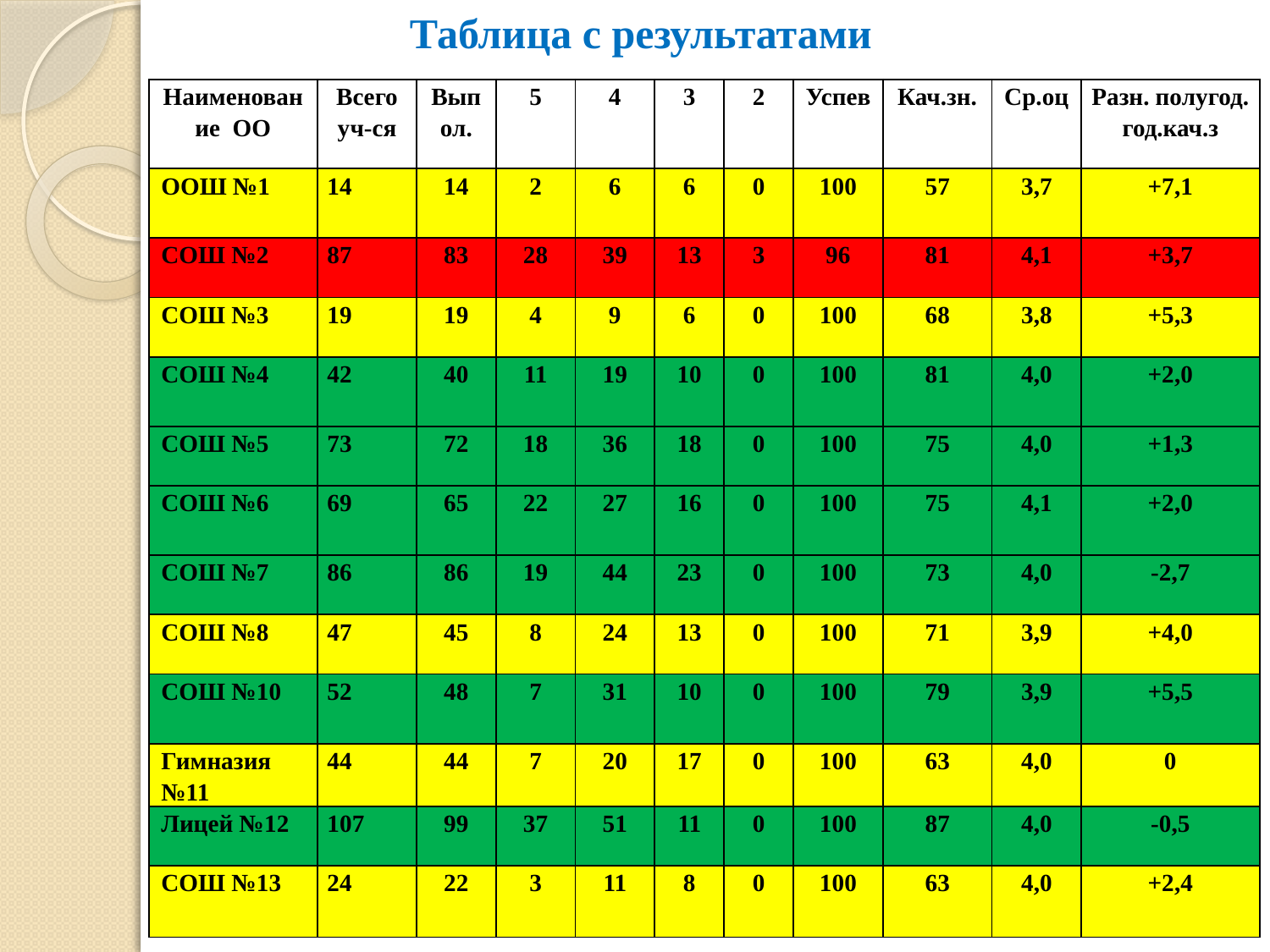

# Таблица с результатами
| Наименование ОО | Всего уч-ся | Выпол. | 5 | 4 | 3 | 2 | Успев | Кач.зн. | Ср.оц | Разн. полугод. год.кач.з |
| --- | --- | --- | --- | --- | --- | --- | --- | --- | --- | --- |
| ООШ №1 | 14 | 14 | 2 | 6 | 6 | 0 | 100 | 57 | 3,7 | +7,1 |
| СОШ №2 | 87 | 83 | 28 | 39 | 13 | 3 | 96 | 81 | 4,1 | +3,7 |
| СОШ №3 | 19 | 19 | 4 | 9 | 6 | 0 | 100 | 68 | 3,8 | +5,3 |
| СОШ №4 | 42 | 40 | 11 | 19 | 10 | 0 | 100 | 81 | 4,0 | +2,0 |
| СОШ №5 | 73 | 72 | 18 | 36 | 18 | 0 | 100 | 75 | 4,0 | +1,3 |
| СОШ №6 | 69 | 65 | 22 | 27 | 16 | 0 | 100 | 75 | 4,1 | +2,0 |
| СОШ №7 | 86 | 86 | 19 | 44 | 23 | 0 | 100 | 73 | 4,0 | -2,7 |
| СОШ №8 | 47 | 45 | 8 | 24 | 13 | 0 | 100 | 71 | 3,9 | +4,0 |
| СОШ №10 | 52 | 48 | 7 | 31 | 10 | 0 | 100 | 79 | 3,9 | +5,5 |
| Гимназия №11 | 44 | 44 | 7 | 20 | 17 | 0 | 100 | 63 | 4,0 | 0 |
| Лицей №12 | 107 | 99 | 37 | 51 | 11 | 0 | 100 | 87 | 4,0 | -0,5 |
| СОШ №13 | 24 | 22 | 3 | 11 | 8 | 0 | 100 | 63 | 4,0 | +2,4 |